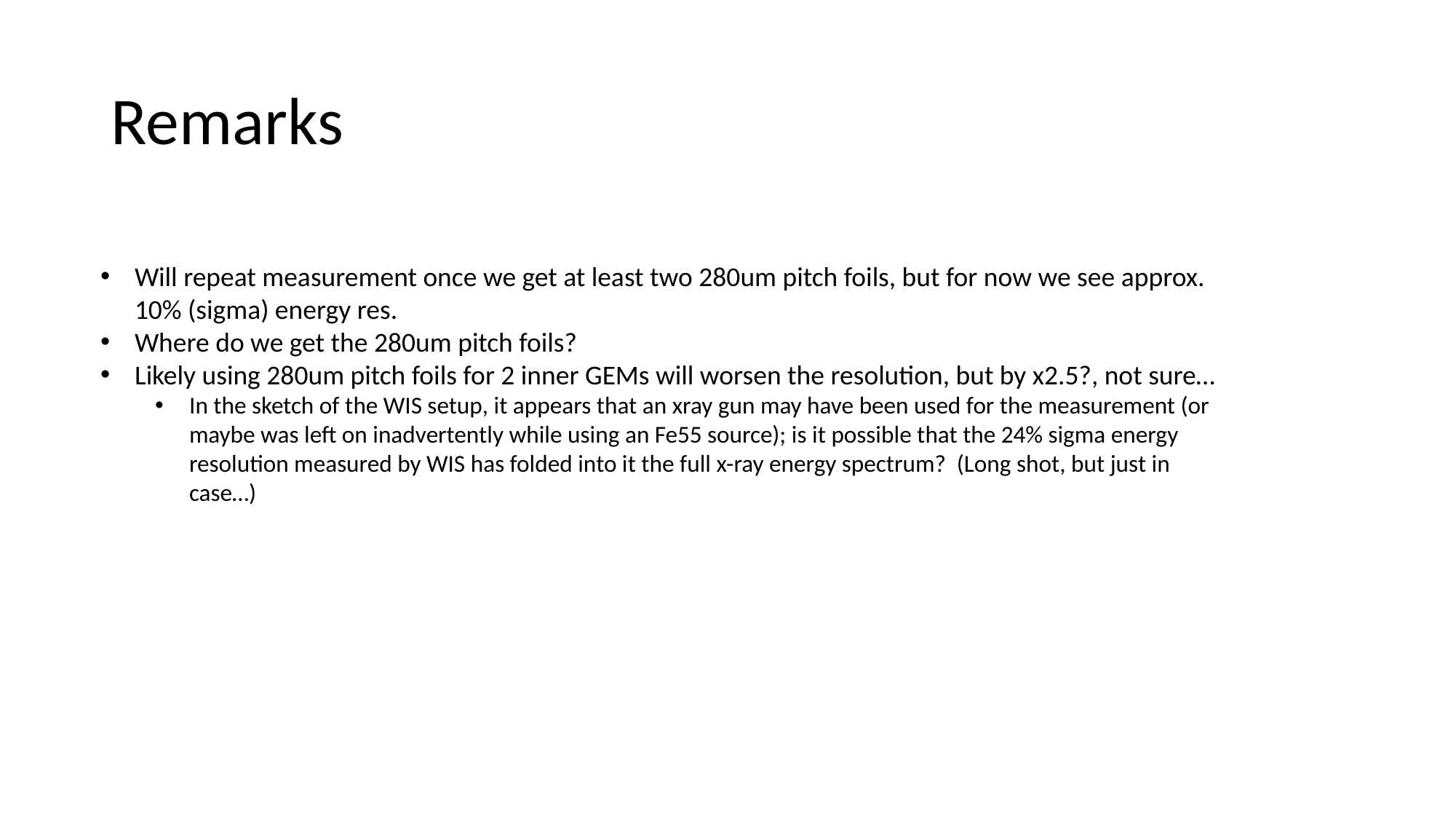

# Remarks
Will repeat measurement once we get at least two 280um pitch foils, but for now we see approx. 10% (sigma) energy res.
Where do we get the 280um pitch foils?
Likely using 280um pitch foils for 2 inner GEMs will worsen the resolution, but by x2.5?, not sure…
In the sketch of the WIS setup, it appears that an xray gun may have been used for the measurement (or maybe was left on inadvertently while using an Fe55 source); is it possible that the 24% sigma energy resolution measured by WIS has folded into it the full x-ray energy spectrum?  (Long shot, but just in case…)